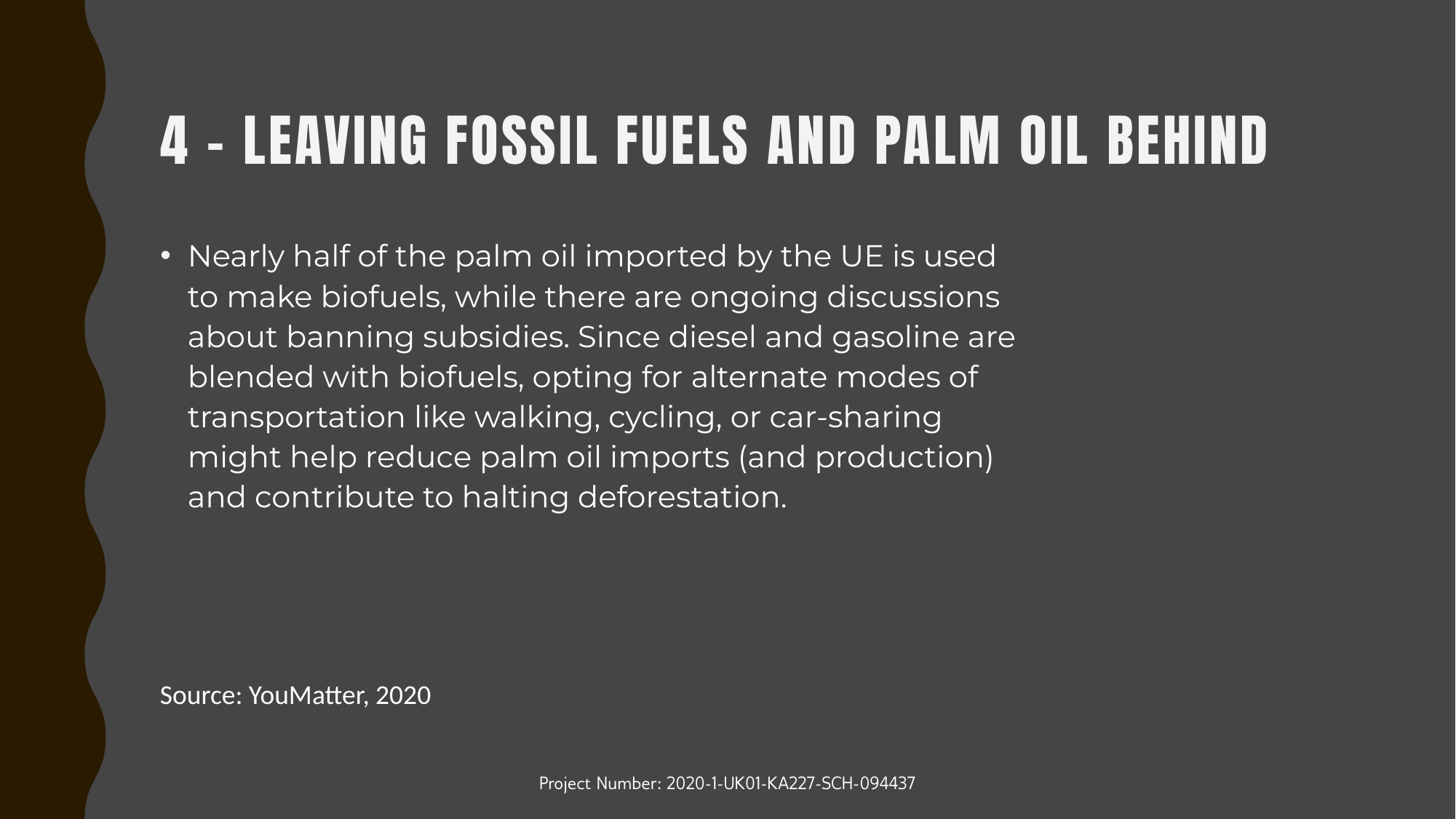

# 4 – Leaving Fossil Fuels and Palm Oil Behind
Nearly half of the palm oil imported by the UE is used to make biofuels, while there are ongoing discussions about banning subsidies. Since diesel and gasoline are blended with biofuels, opting for alternate modes of transportation like walking, cycling, or car-sharing might help reduce palm oil imports (and production) and contribute to halting deforestation.
Source: YouMatter, 2020
Project Number: 2020-1-UK01-KA227-SCH-094437